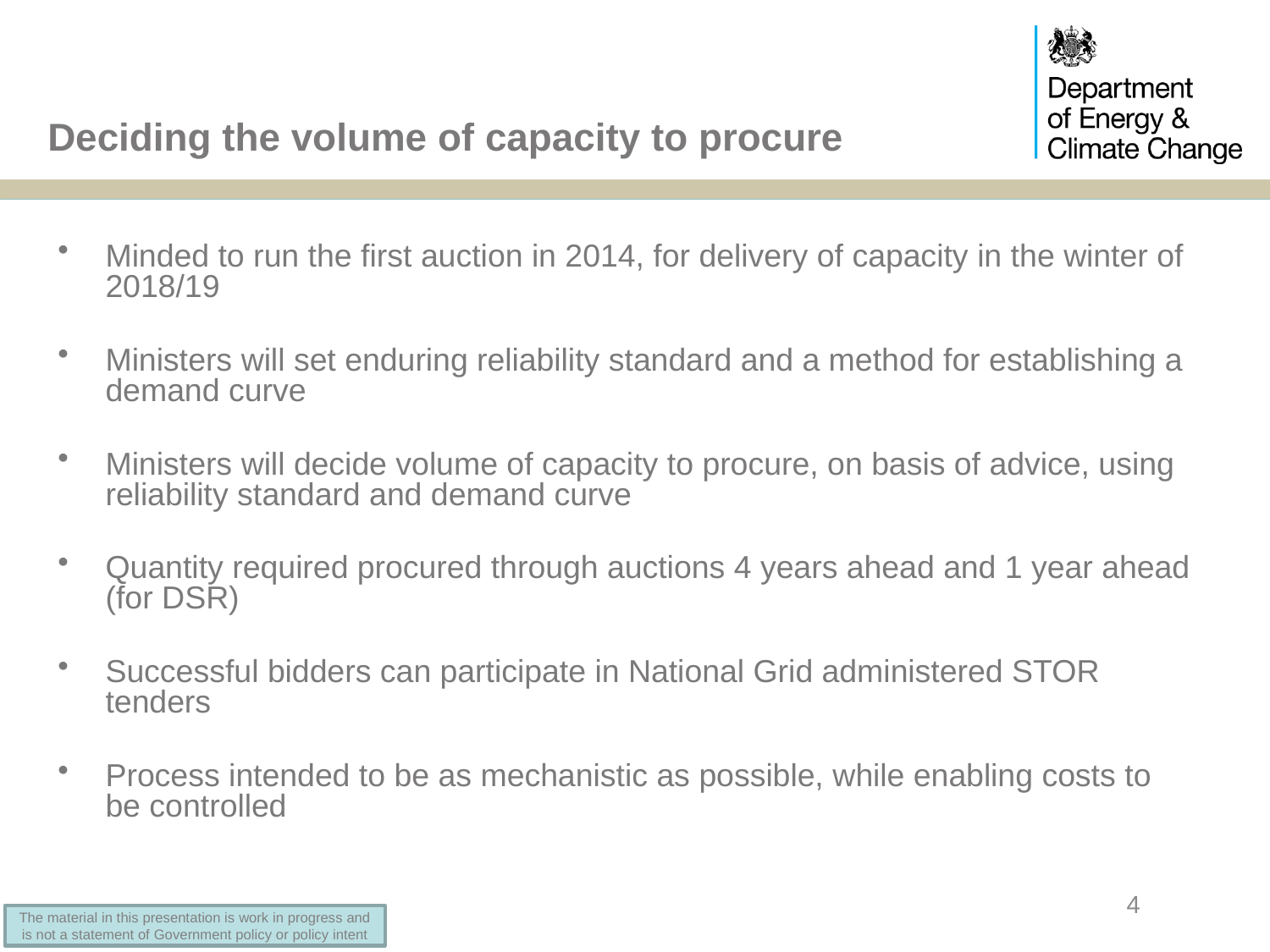

# Deciding the volume of capacity to procure
Minded to run the first auction in 2014, for delivery of capacity in the winter of 2018/19

Ministers will set enduring reliability standard and a method for establishing a demand curve

Ministers will decide volume of capacity to procure, on basis of advice, using reliability standard and demand curve

Quantity required procured through auctions 4 years ahead and 1 year ahead (for DSR)

Successful bidders can participate in National Grid administered STOR tenders

Process intended to be as mechanistic as possible, while enabling costs to be controlled
4
The material in this presentation is work in progress and is not a statement of Government policy or policy intent